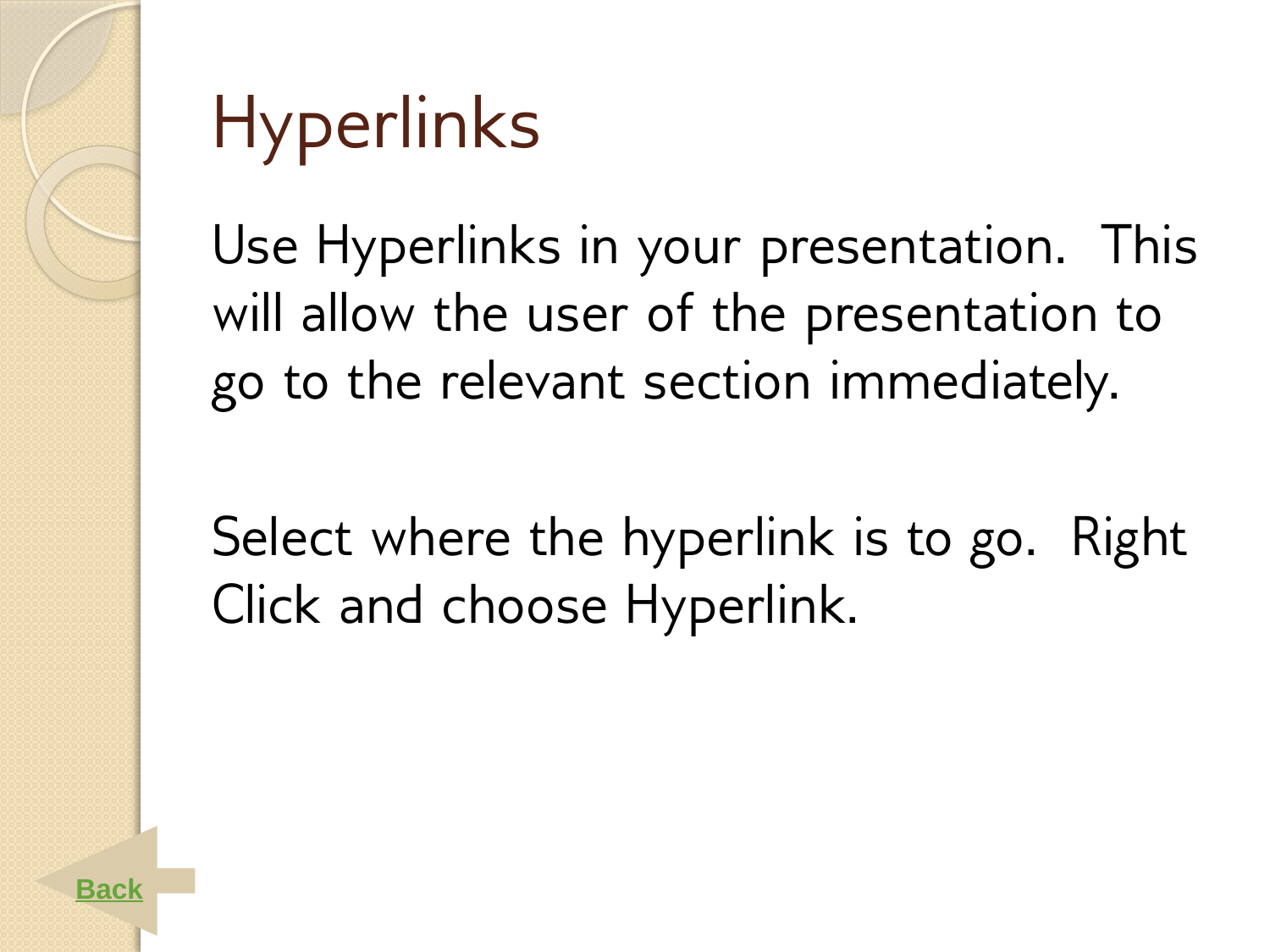

# Hyperlinks
Use Hyperlinks in your presentation.  This will allow the user of the presentation to go to the relevant section immediately.

Select where the hyperlink is to go.  Right Click and choose Hyperlink.

Back